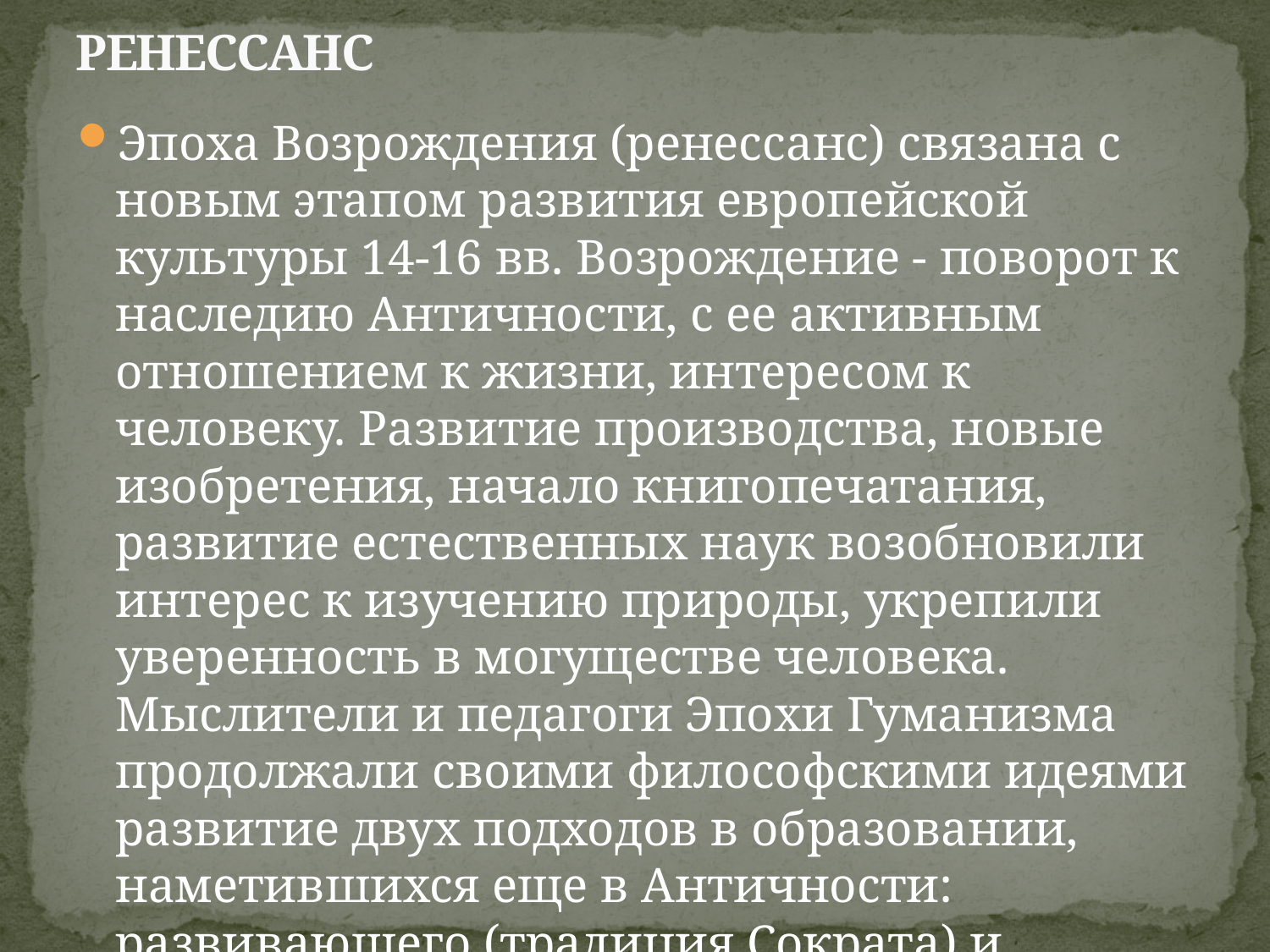

# РЕНЕССАНС
Эпоха Возрождения (ренессанс) связана с новым этапом развития европейской культуры 14-16 вв. Возрождение - поворот к наследию Античности, с ее активным отношением к жизни, интересом к человеку. Развитие производства, новые изобретения, начало книгопечатания, развитие естественных наук возобновили интерес к изучению природы, укрепили уверенность в могуществе человека. Мыслители и педагоги Эпохи Гуманизма продолжали своими философскими идеями развитие двух подходов в образовании, наметившихся еще в Античности: развивающего (традиция Сократа) и формирующего (традиция Платона)